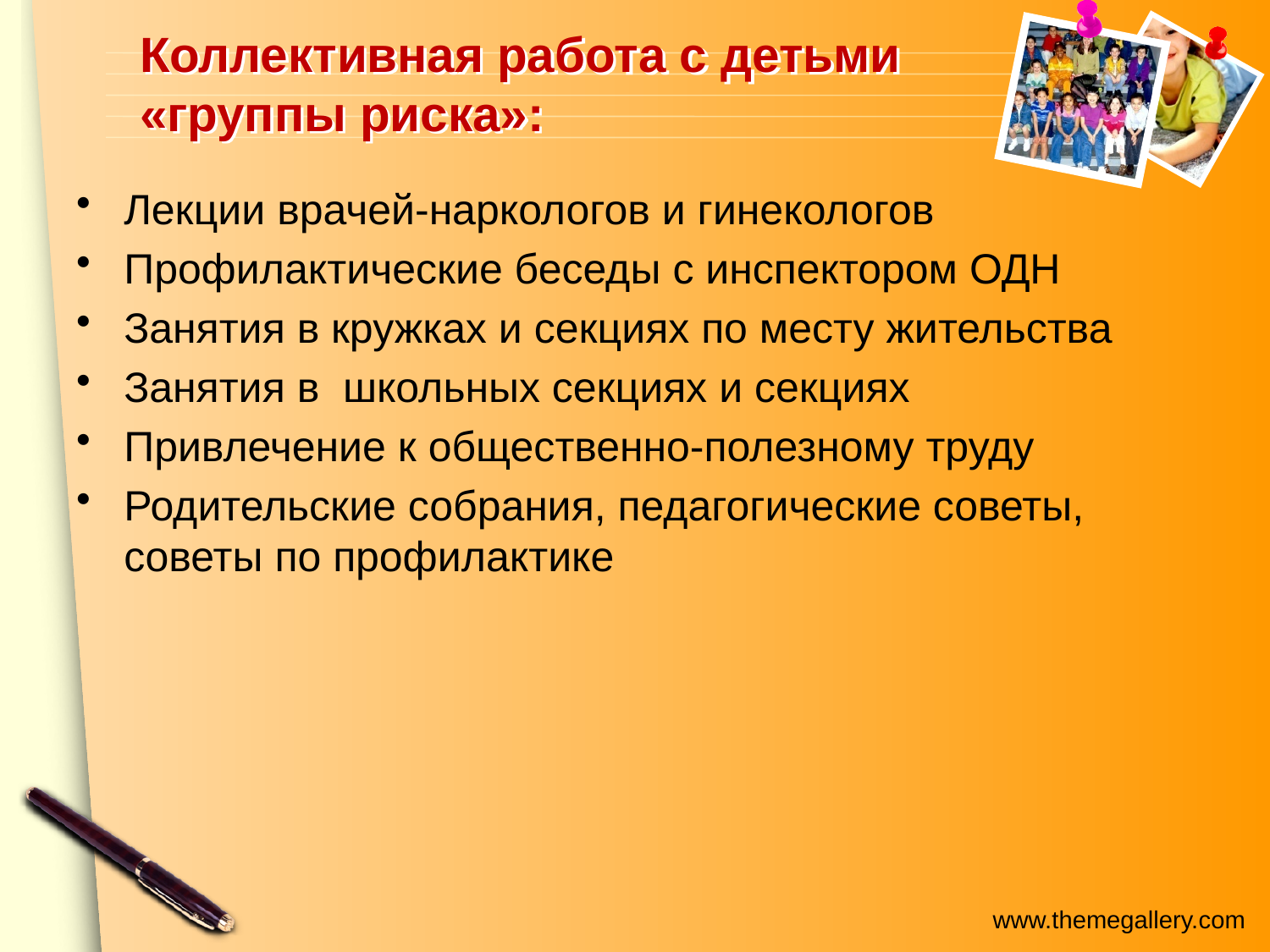

# Коллективная работа с детьми     «группы риска»:
Лекции врачей-наркологов и гинекологов
Профилактические беседы с инспектором ОДН
Занятия в кружках и секциях по месту жительства
Занятия в  школьных секциях и секциях
Привлечение к общественно-полезному труду
Родительские собрания, педагогические советы, советы по профилактике